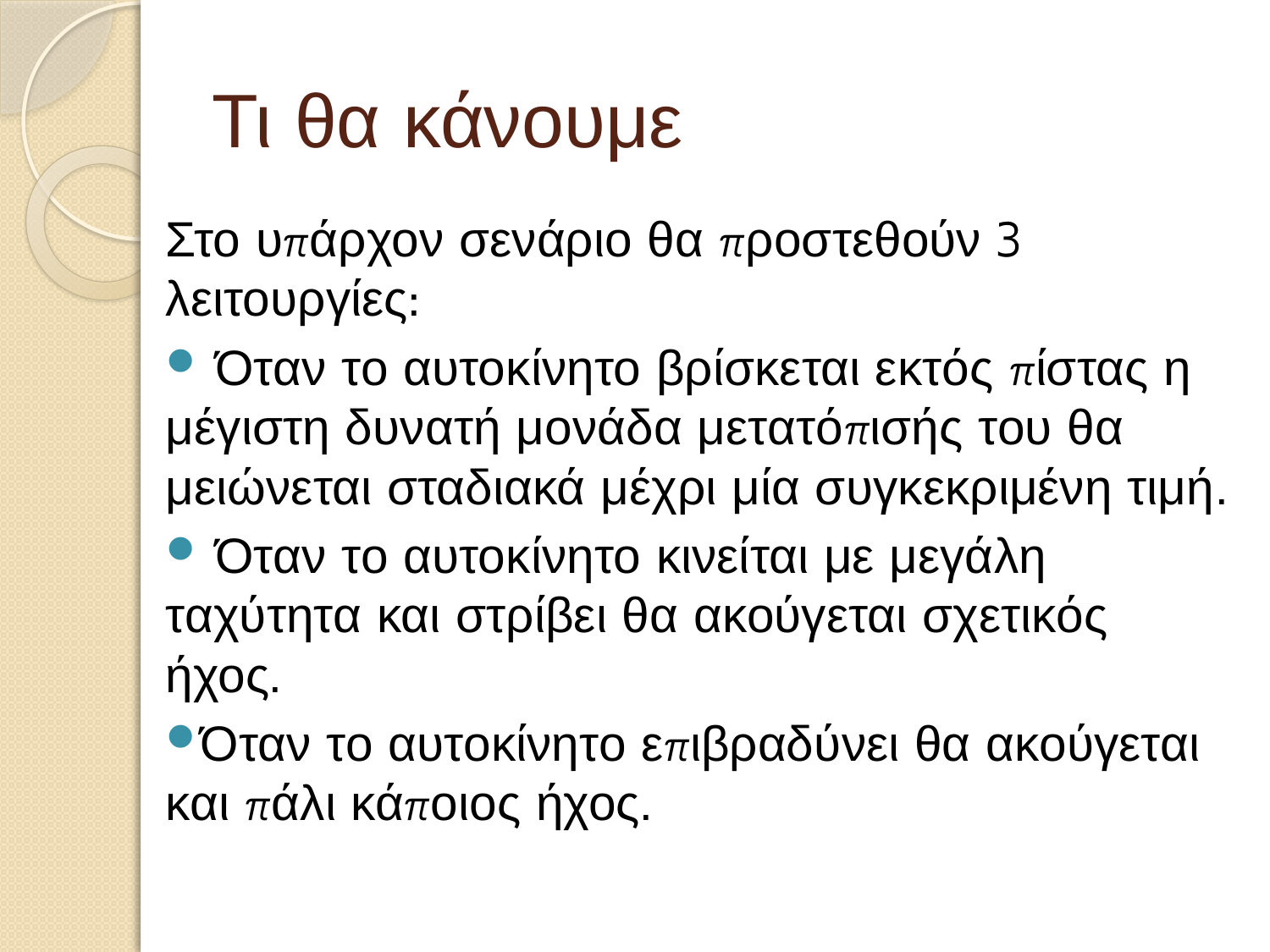

# Τι θα κάνουμε
Στο υπάρχον σενάριο θα προστεθούν 3 λειτουργίες:
 Όταν το αυτοκίνητο βρίσκεται εκτός πίστας η μέγιστη δυνατή μονάδα μετατόπισής του θα μειώνεται σταδιακά μέχρι μία συγκεκριμένη τιμή.
 Όταν το αυτοκίνητο κινείται με μεγάλη ταχύτητα και στρίβει θα ακούγεται σχετικός ήχος.
Όταν το αυτοκίνητο επιβραδύνει θα ακούγεται και πάλι κάποιος ήχος.